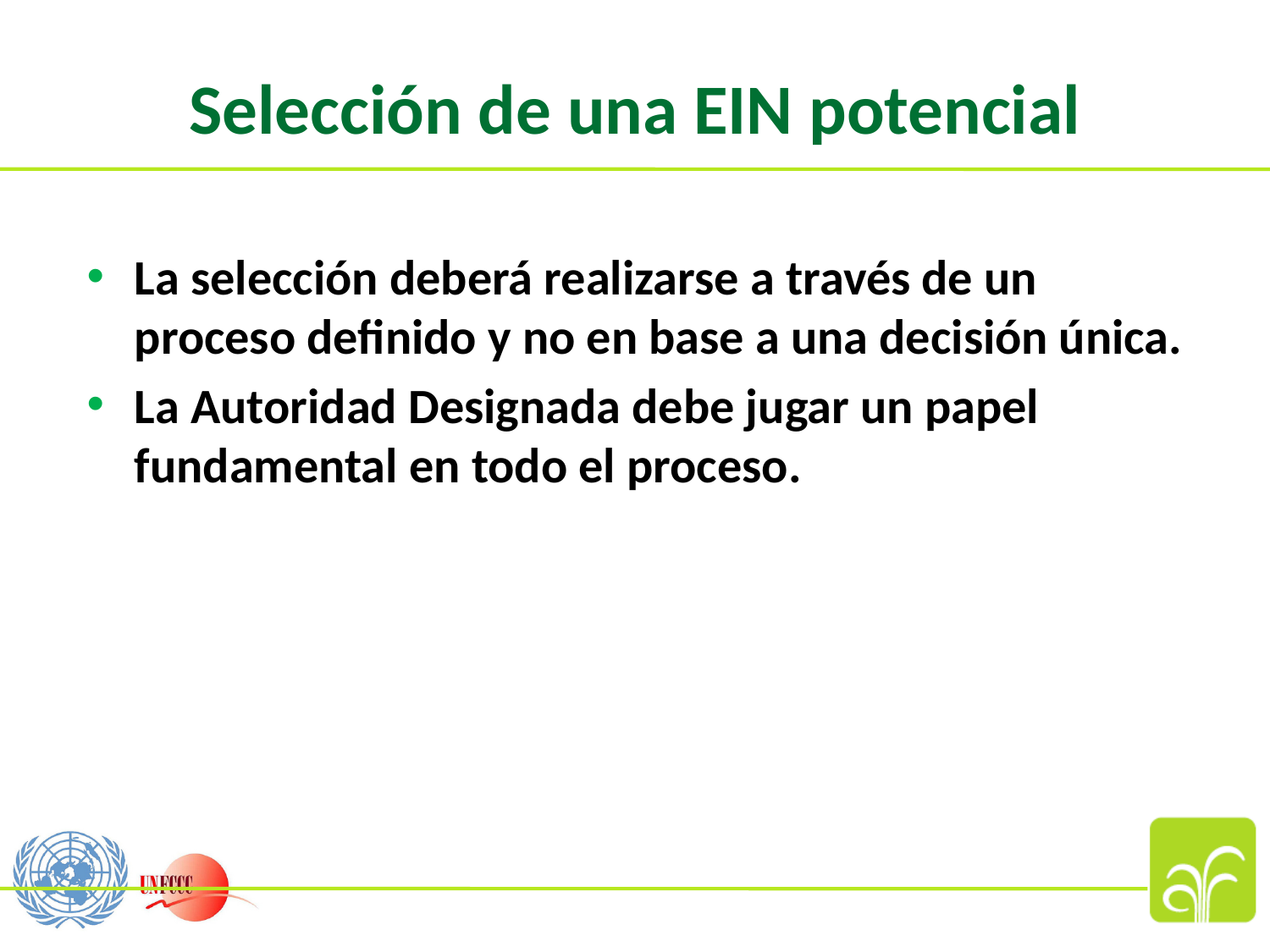

# Selección de una EIN potencial
La selección deberá realizarse a través de un proceso definido y no en base a una decisión única.
La Autoridad Designada debe jugar un papel fundamental en todo el proceso.